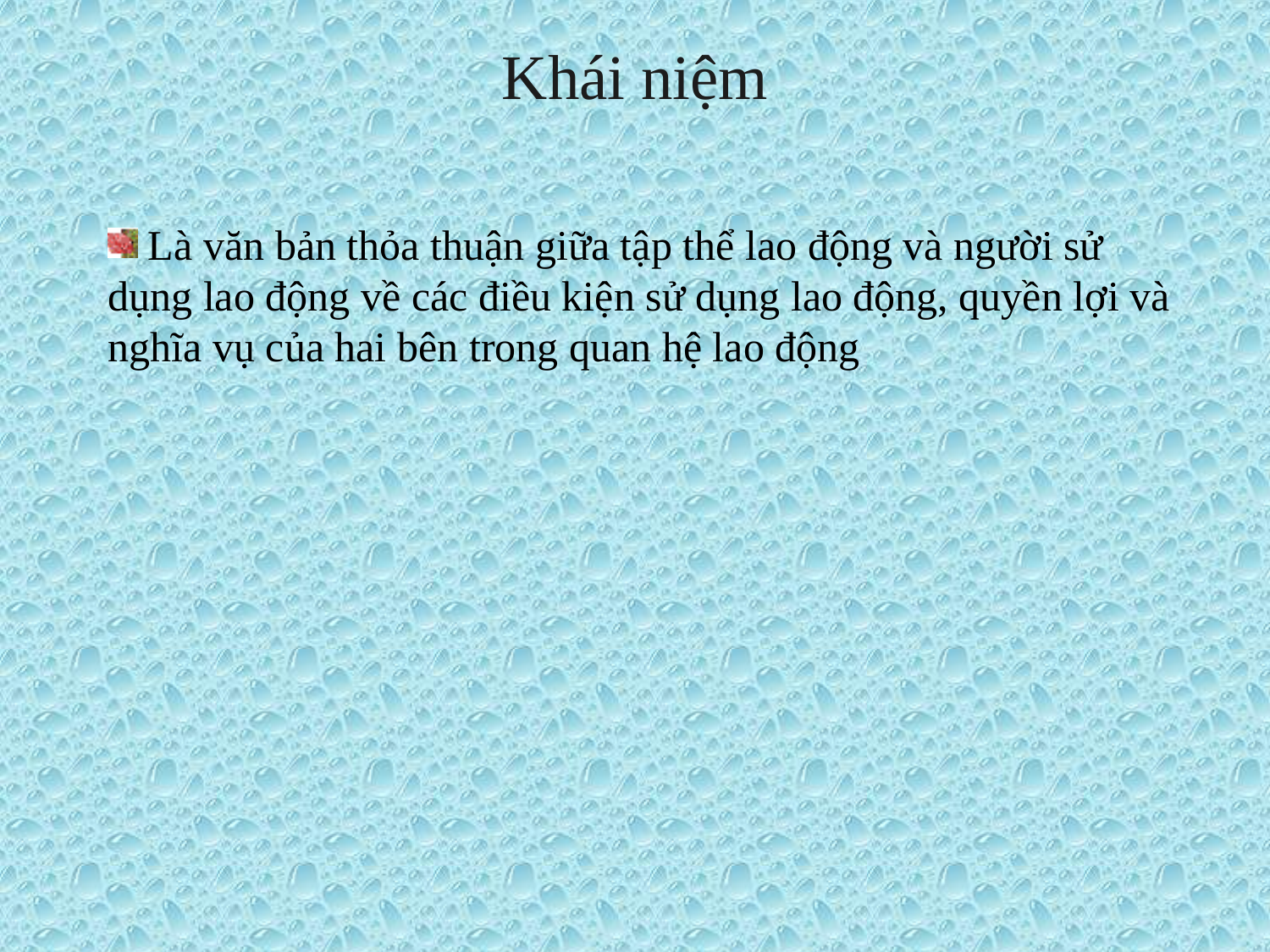

# Khái niệm
 Là văn bản thỏa thuận giữa tập thể lao động và người sử dụng lao động về các điều kiện sử dụng lao động, quyền lợi và nghĩa vụ của hai bên trong quan hệ lao động